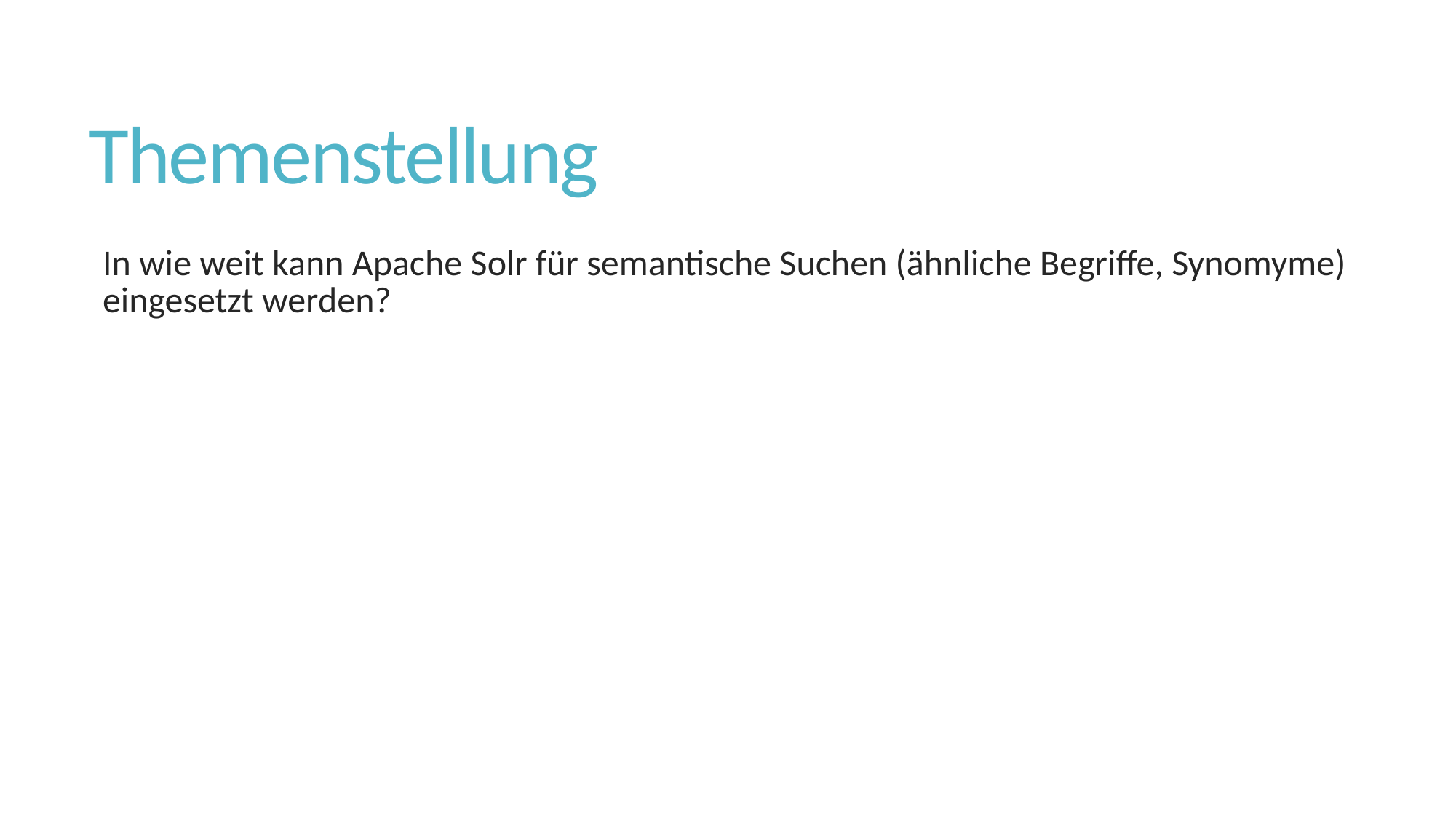

# Themenstellung
In wie weit kann Apache Solr für semantische Suchen (ähnliche Begriffe, Synomyme) eingesetzt werden?